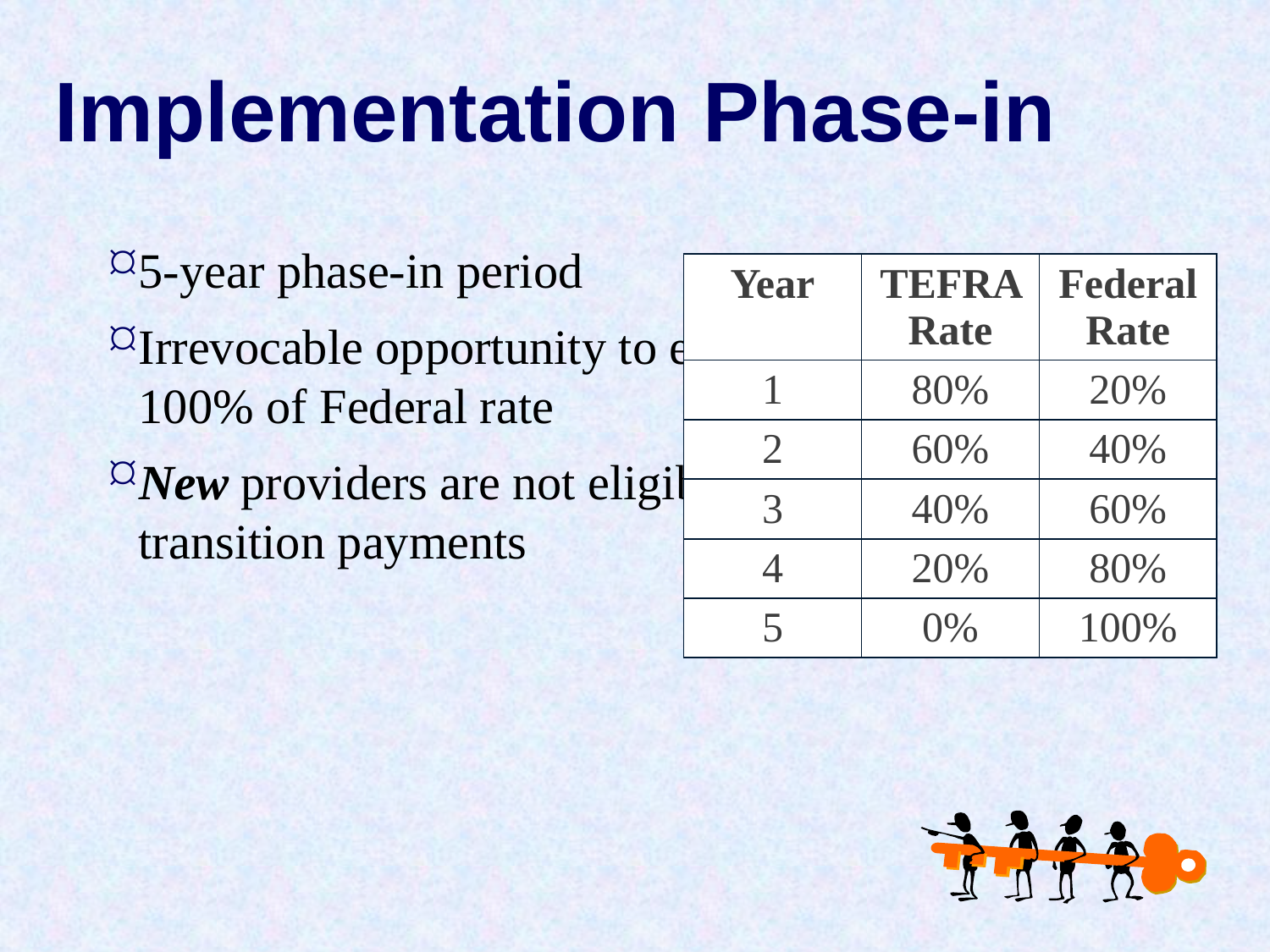

# Implementation Phase-in
5-year phase-in period
Irrevocable opportunity to elect payment based on 100% of Federal rate
New providers are not eligible for blended transition payments
| Year | TEFRA Rate | Federal Rate |
| --- | --- | --- |
| 1 | 80% | 20% |
| 2 | 60% | 40% |
| 3 | 40% | 60% |
| 4 | 20% | 80% |
| 5 | 0% | 100% |